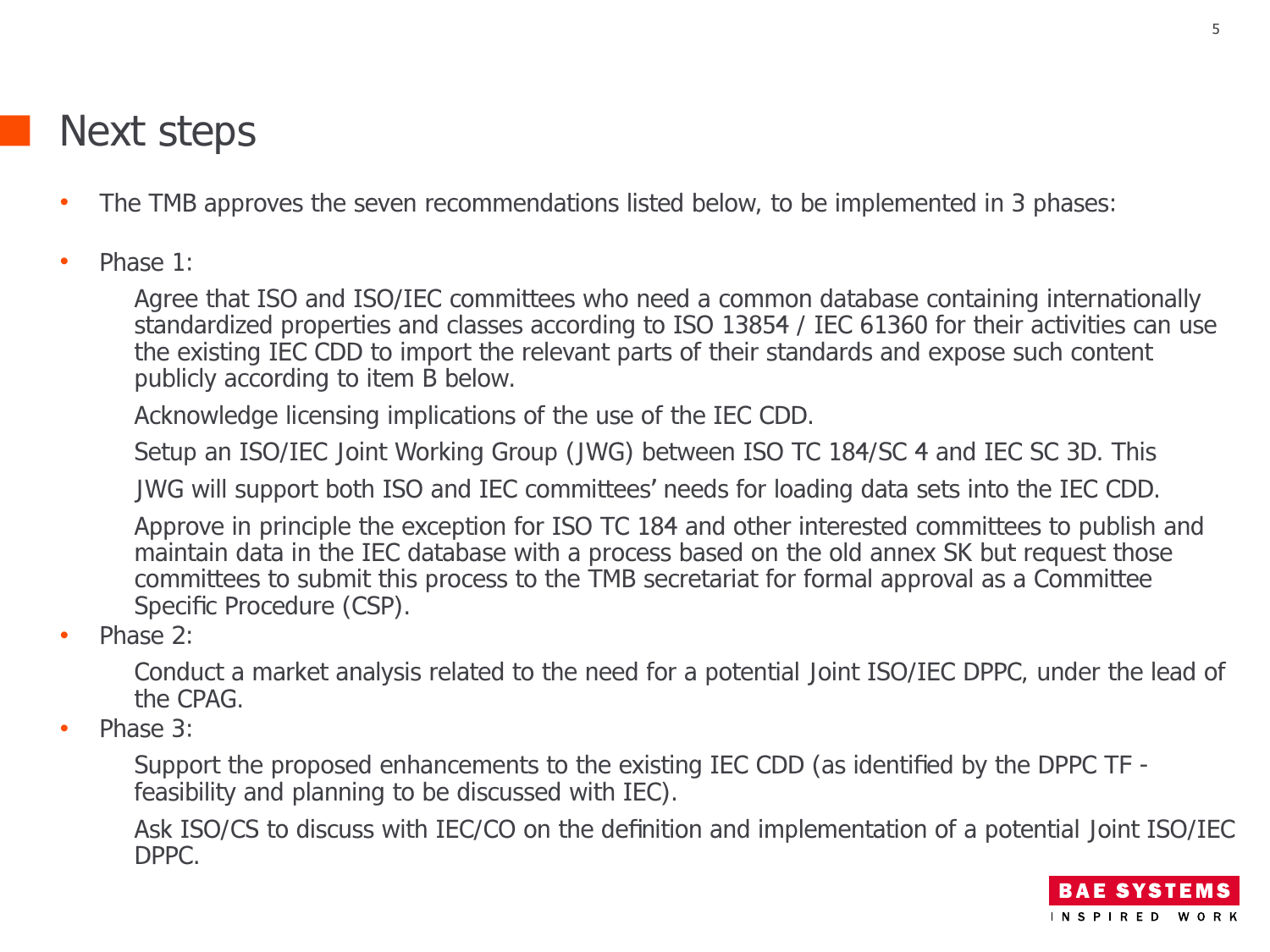

5
# Next steps
The TMB approves the seven recommendations listed below, to be implemented in 3 phases:

Phase 1:
Agree that ISO and ISO/IEC committees who need a common database containing internationally standardized properties and classes according to ISO 13854 / IEC 61360 for their activities can use the existing IEC CDD to import the relevant parts of their standards and expose such content publicly according to item B below.
Acknowledge licensing implications of the use of the IEC CDD.
Setup an ISO/IEC Joint Working Group (JWG) between ISO TC 184/SC 4 and IEC SC 3D. This
JWG will support both ISO and IEC committees’ needs for loading data sets into the IEC CDD.
Approve in principle the exception for ISO TC 184 and other interested committees to publish and maintain data in the IEC database with a process based on the old annex SK but request those committees to submit this process to the TMB secretariat for formal approval as a Committee Specific Procedure (CSP).
Phase 2:
Conduct a market analysis related to the need for a potential Joint ISO/IEC DPPC, under the lead of the CPAG.
Phase 3:
Support the proposed enhancements to the existing IEC CDD (as identified by the DPPC TF - feasibility and planning to be discussed with IEC).
Ask ISO/CS to discuss with IEC/CO on the definition and implementation of a potential Joint ISO/IEC DPPC.